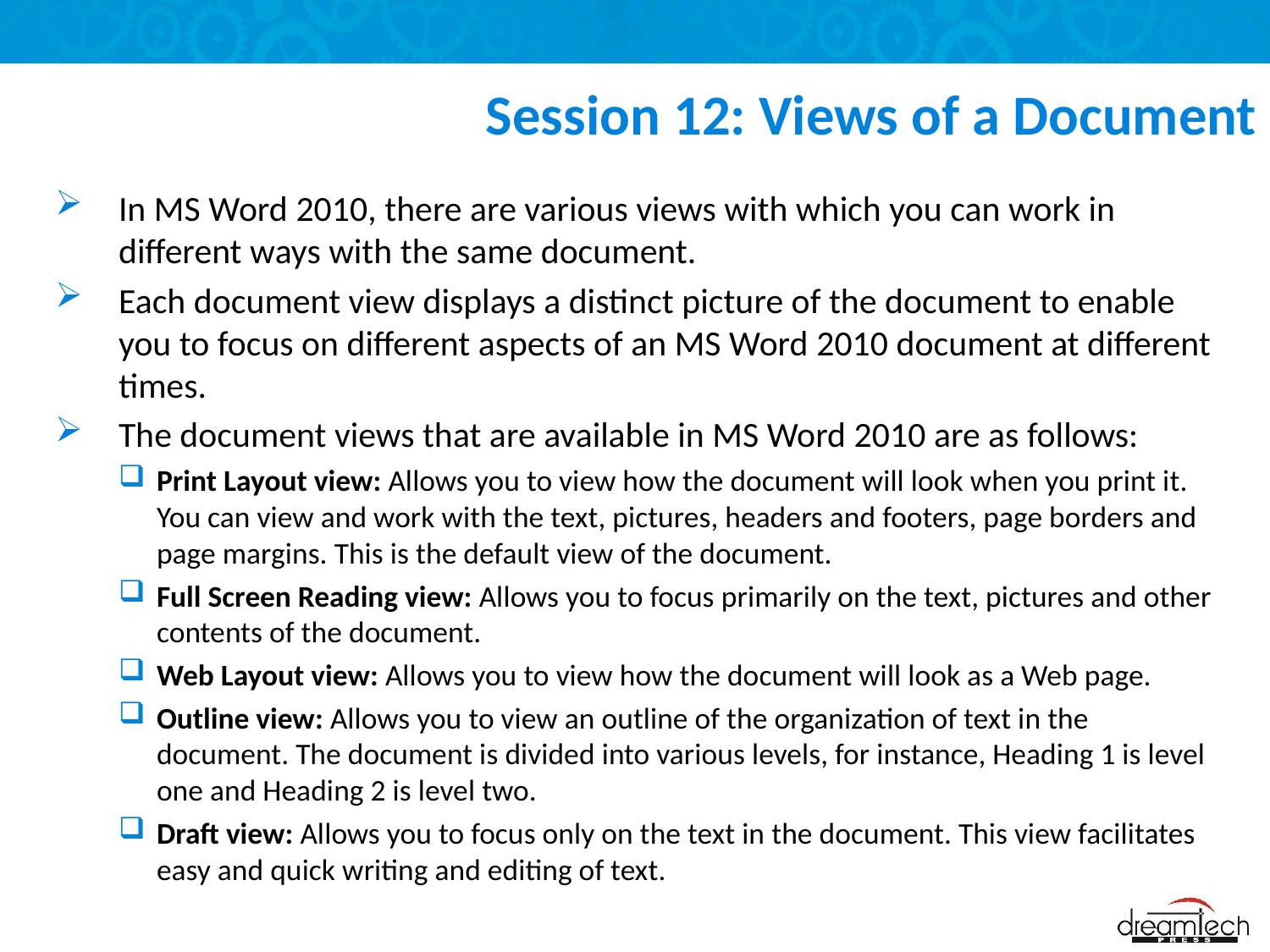

# Session 12: Views of a Document
In MS Word 2010, there are various views with which you can work in different ways with the same document.
Each document view displays a distinct picture of the document to enable you to focus on different aspects of an MS Word 2010 document at different times.
The document views that are available in MS Word 2010 are as follows:
Print Layout view: Allows you to view how the document will look when you print it. You can view and work with the text, pictures, headers and footers, page borders and page margins. This is the default view of the document.
Full Screen Reading view: Allows you to focus primarily on the text, pictures and other contents of the document.
Web Layout view: Allows you to view how the document will look as a Web page.
Outline view: Allows you to view an outline of the organization of text in the document. The document is divided into various levels, for instance, Heading 1 is level one and Heading 2 is level two.
Draft view: Allows you to focus only on the text in the document. This view facilitates easy and quick writing and editing of text.